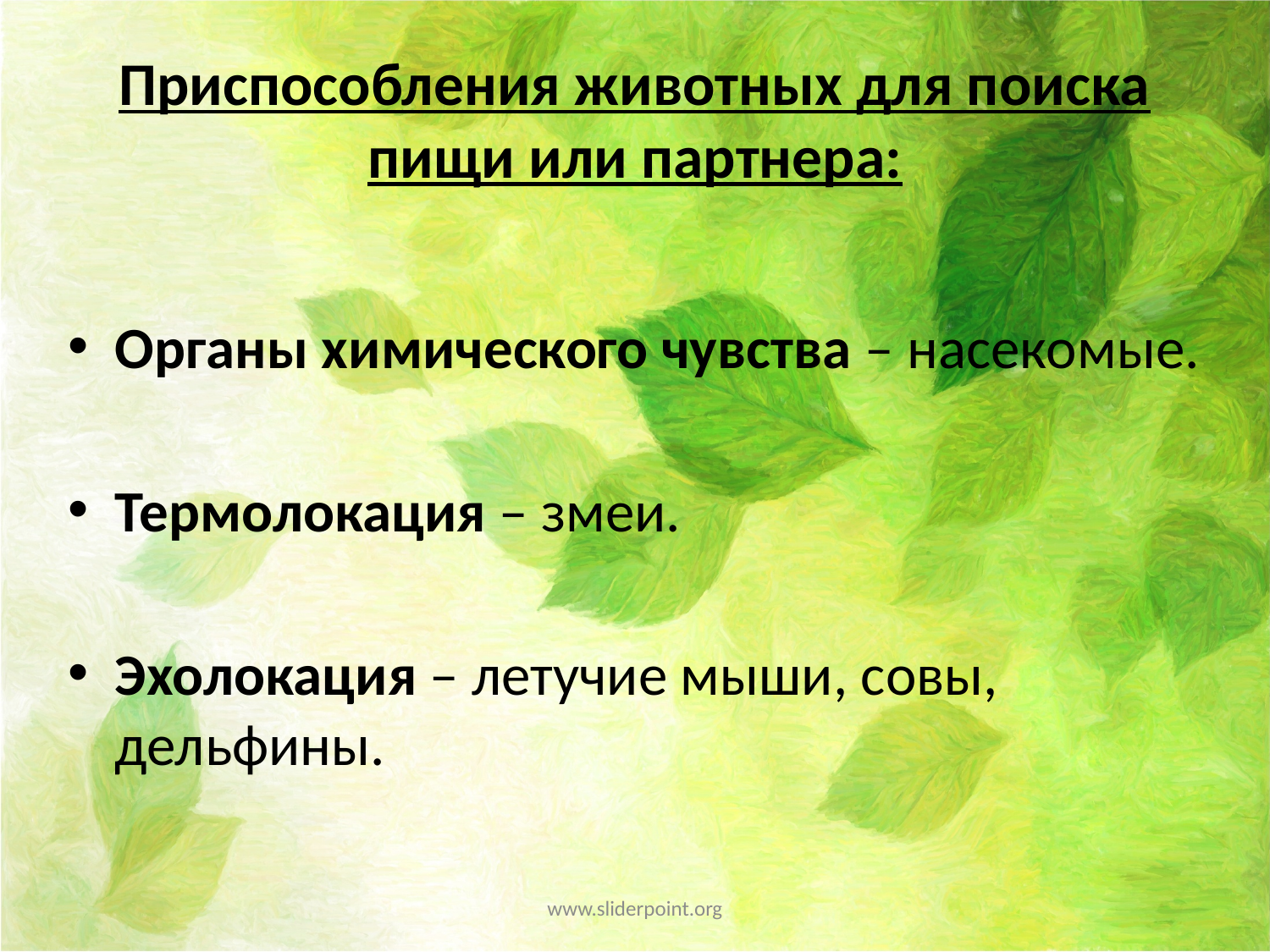

# Приспособления животных для поиска пищи или партнера:

Органы химического чувства – насекомые.

Термолокация – змеи.

Эхолокация – летучие мыши, совы, дельфины.
www.sliderpoint.org